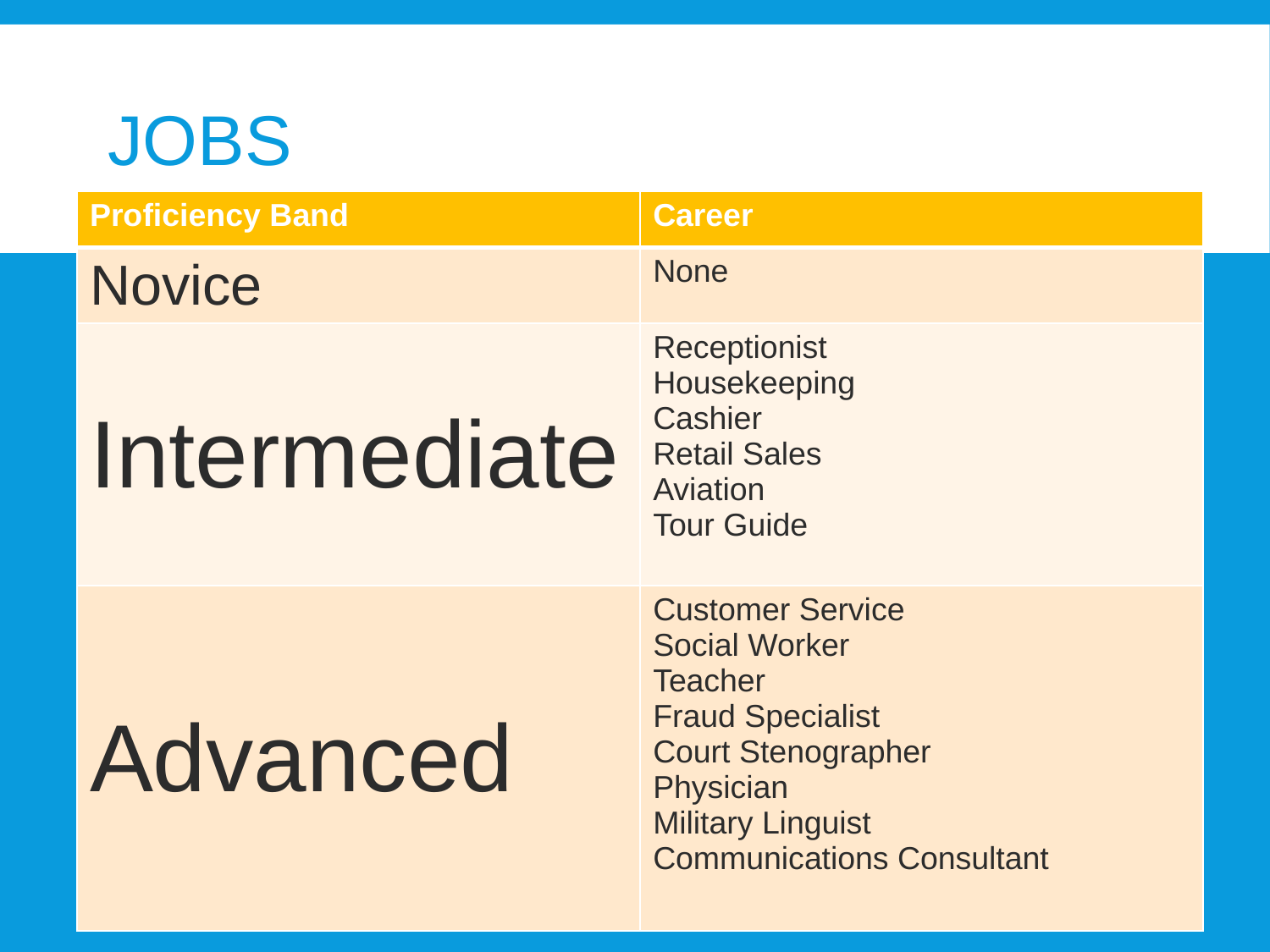

# jOBS
| Proficiency Band | Career |
| --- | --- |
| Novice | None |
| Intermediate | Receptionist Housekeeping Cashier Retail Sales Aviation Tour Guide |
| Advanced | Customer Service Social Worker Teacher Fraud Specialist Court Stenographer Physician Military Linguist Communications Consultant |